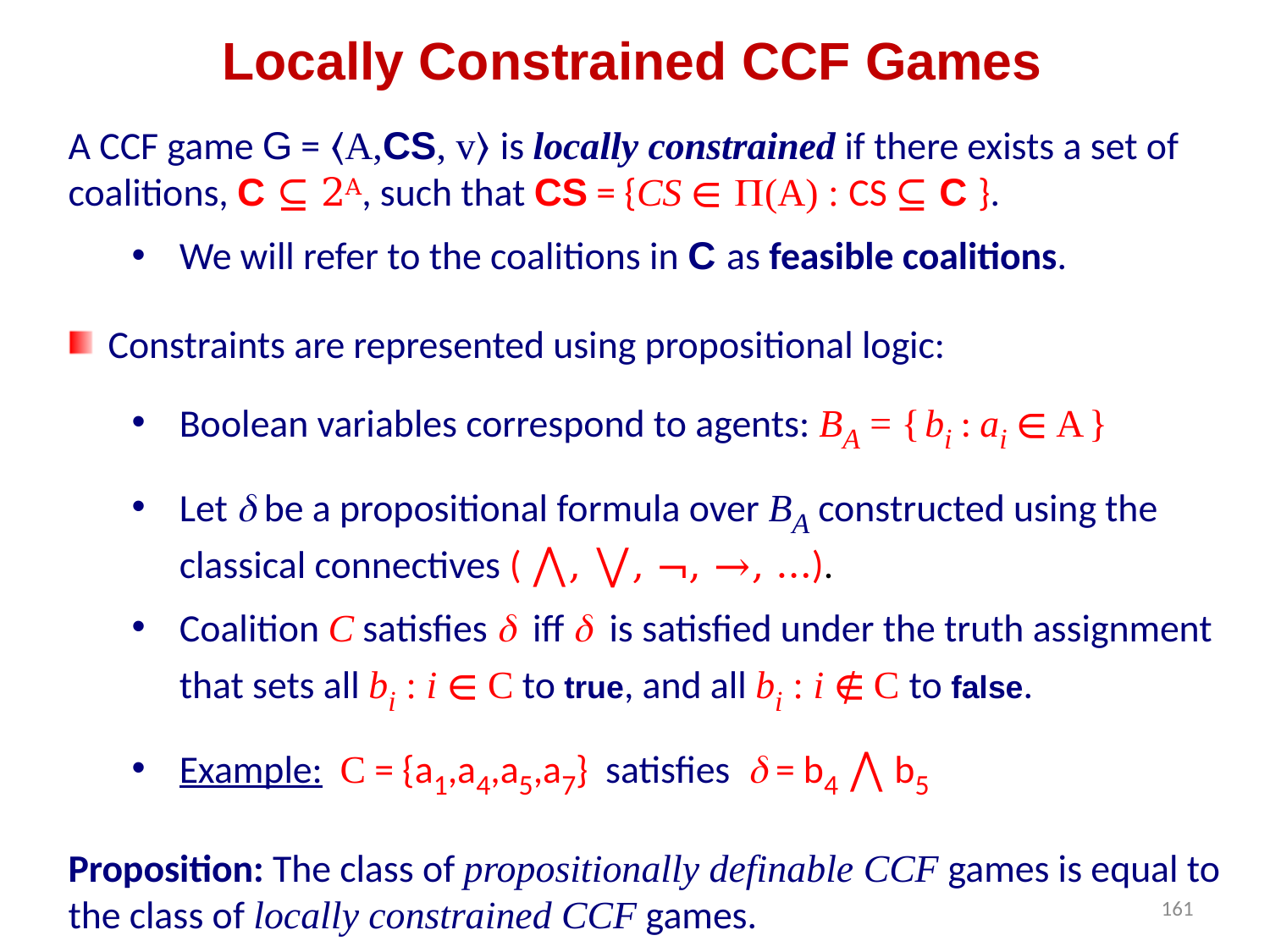

Locally Constrained CCF Games
A CCF game G = 〈A,CS, v〉 is locally constrained if there exists a set of coalitions, C ⊆ 2A, such that CS = {CS ∈ Π(A) : CS ⊆ C }.

We will refer to the coalitions in C as feasible coalitions.

Constraints are represented using propositional logic:

Boolean variables correspond to agents: BA = { bi : ai ∈ A }

Let δ be a propositional formula over BA constructed using the classical connectives ( ⋀, ⋁, ¬, →, …).

Coalition C satisfies δ  iff δ  is satisfied under the truth assignment that sets all bi : i ∈ C to true, and all bi : i ∉ C to false.

Example:  C = {a1,a4,a5,a7}  satisfies  δ = b4 ⋀ b5

Proposition: The class of propositionally definable CCF games is equal to the class of locally constrained CCF games.

161